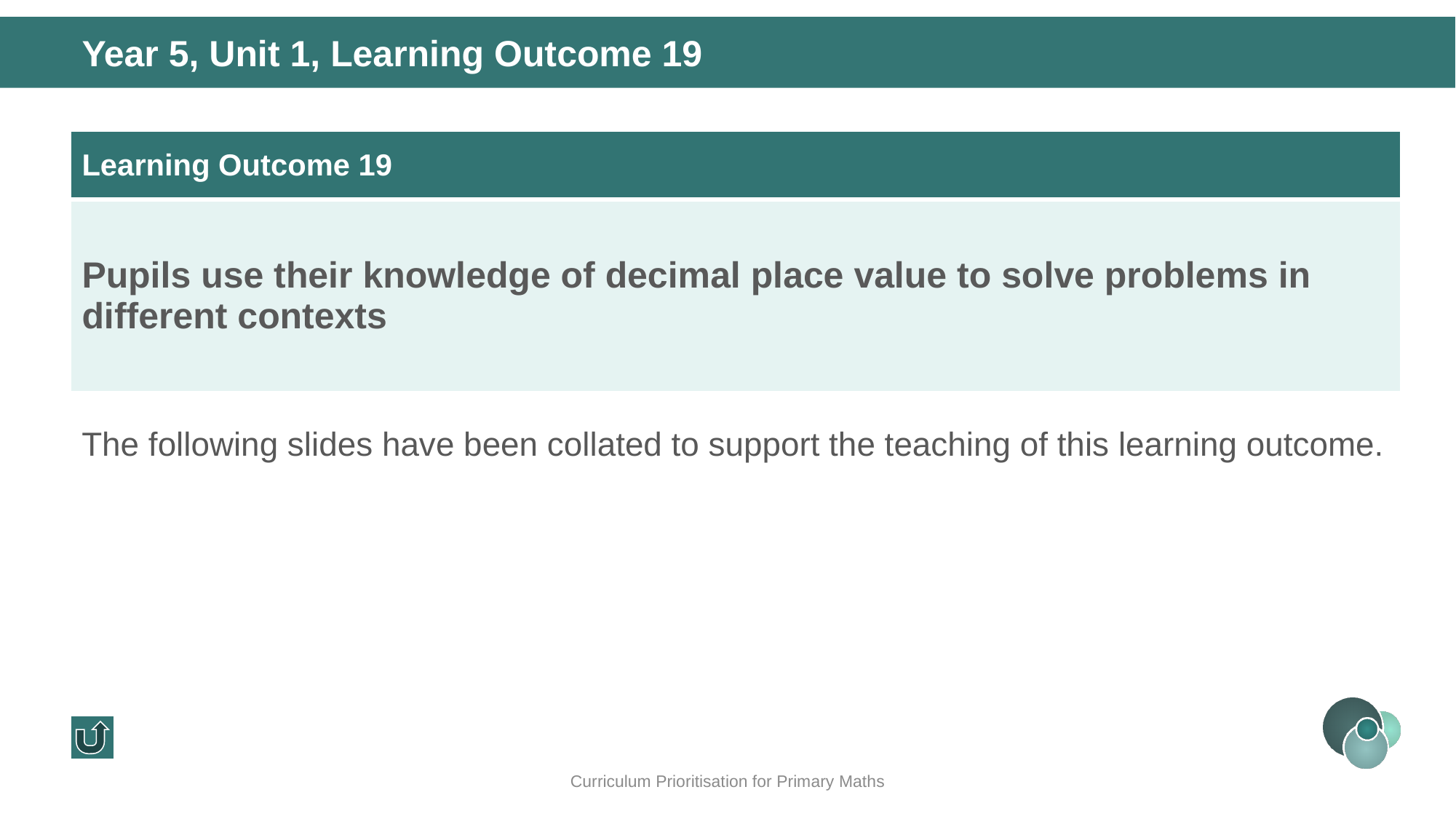

Year 5, Unit 1, Learning Outcome 19
| Learning Outcome 19 |
| --- |
| Pupils use their knowledge of decimal place value to solve problems in different contexts |
The following slides have been collated to support the teaching of this learning outcome.

Curriculum Prioritisation for Primary Maths